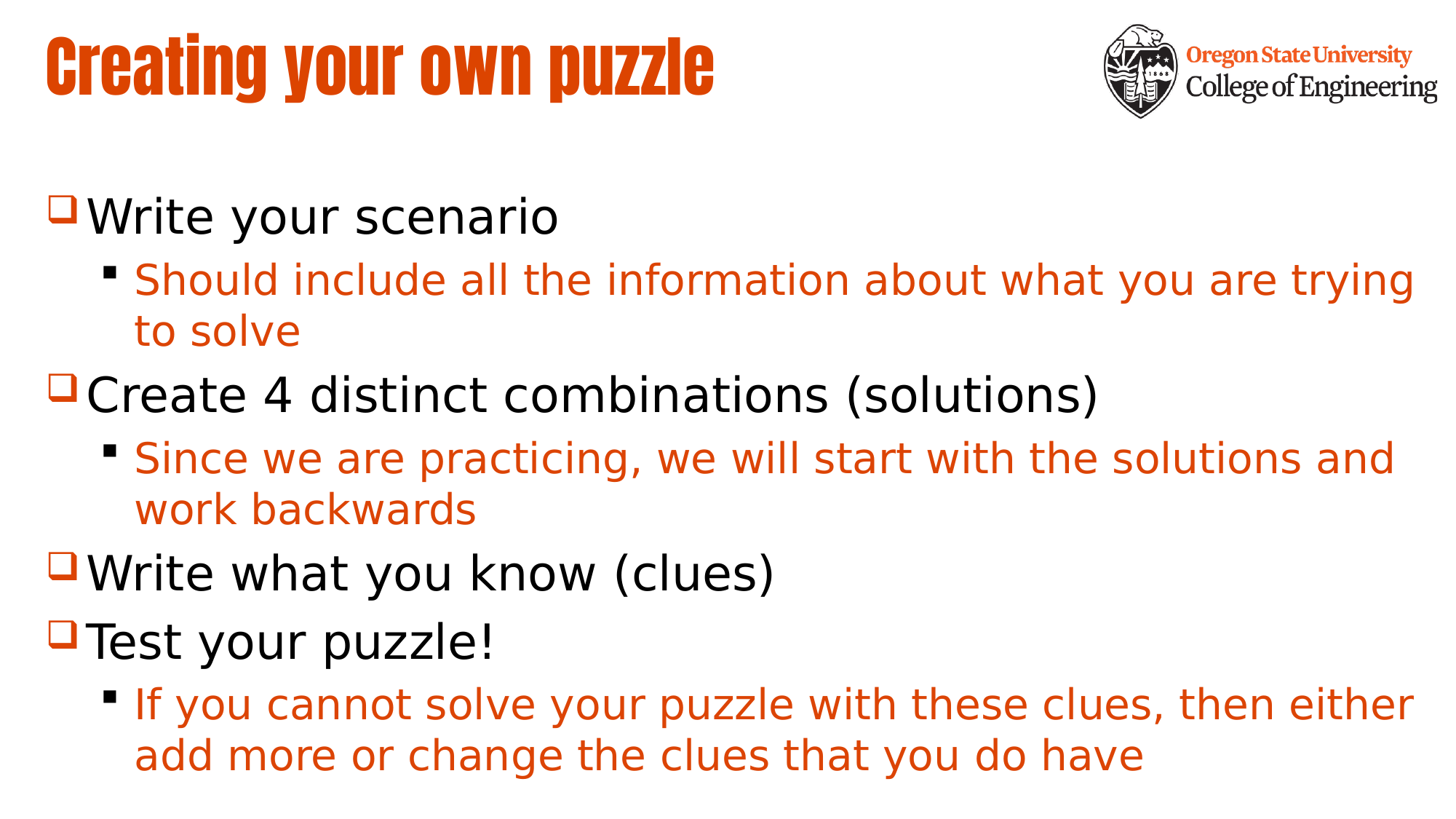

# Creating your own puzzle
Write your scenario
Should include all the information about what you are trying to solve
Create 4 distinct combinations (solutions)
Since we are practicing, we will start with the solutions and work backwards
Write what you know (clues)
Test your puzzle!
If you cannot solve your puzzle with these clues, then either add more or change the clues that you do have